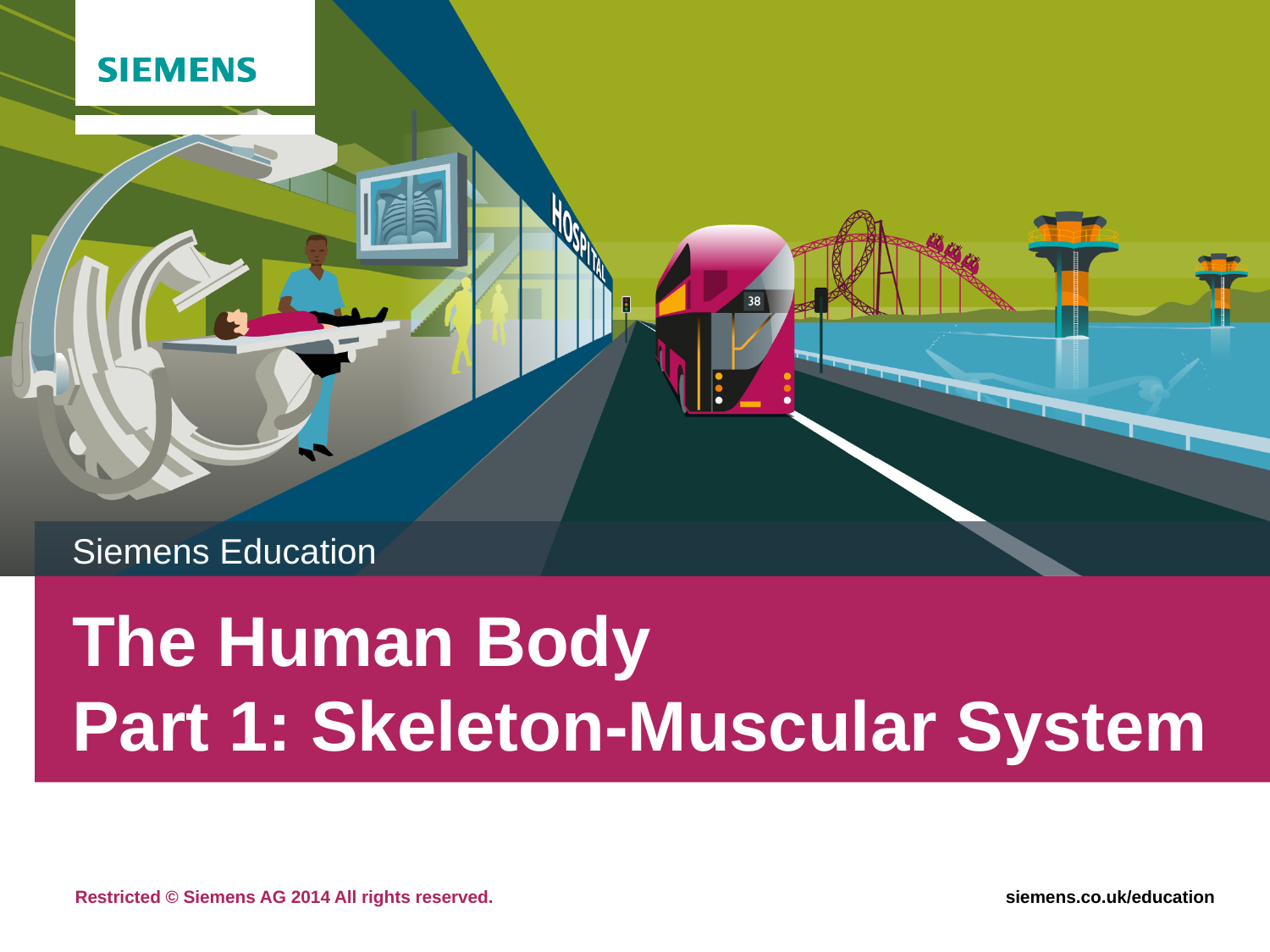

Siemens Education
# The Human Body Part 1: Skeleton-Muscular System